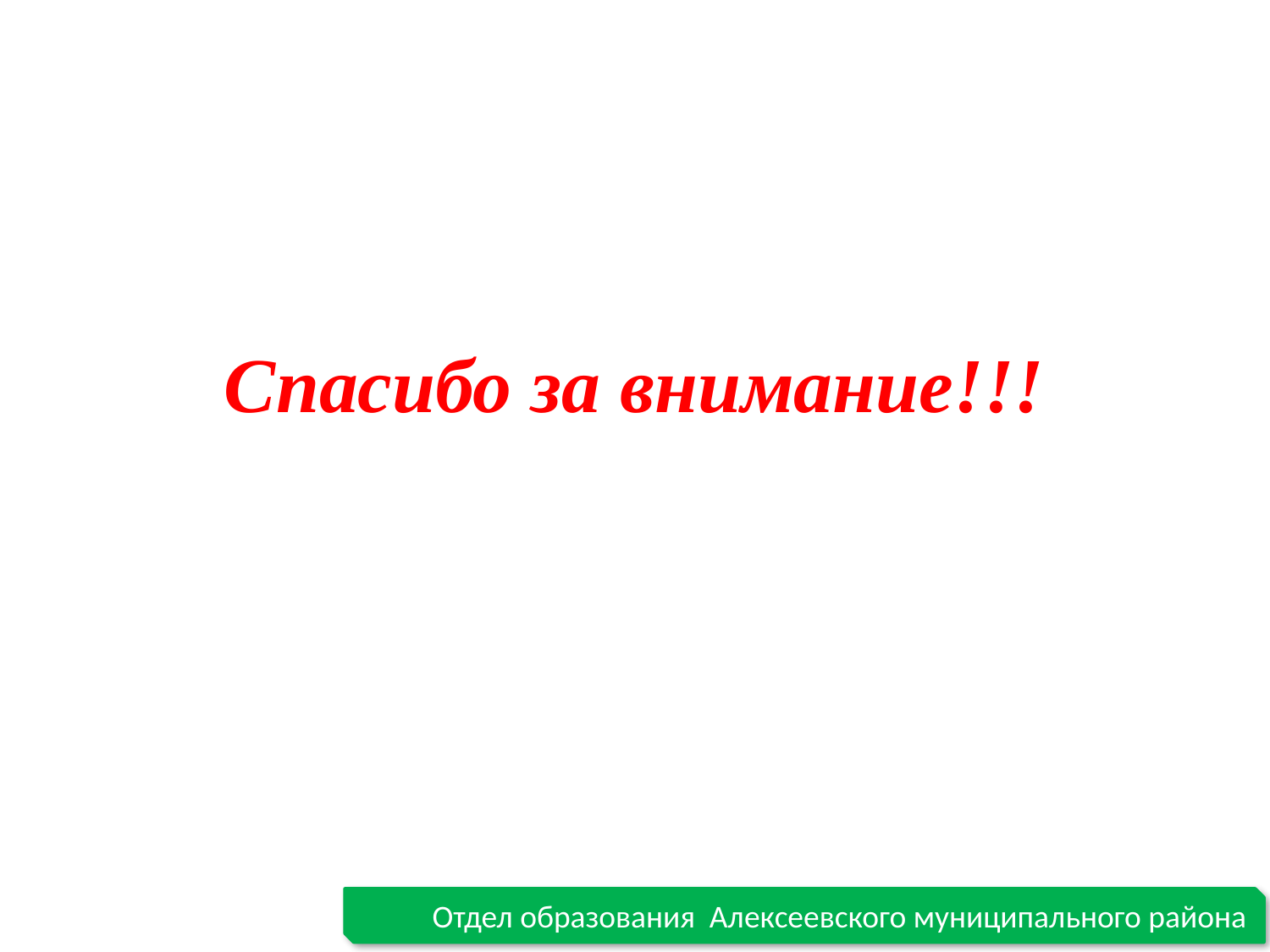

# Спасибо за внимание!!!
Отдел образования  Алексеевского муниципального района